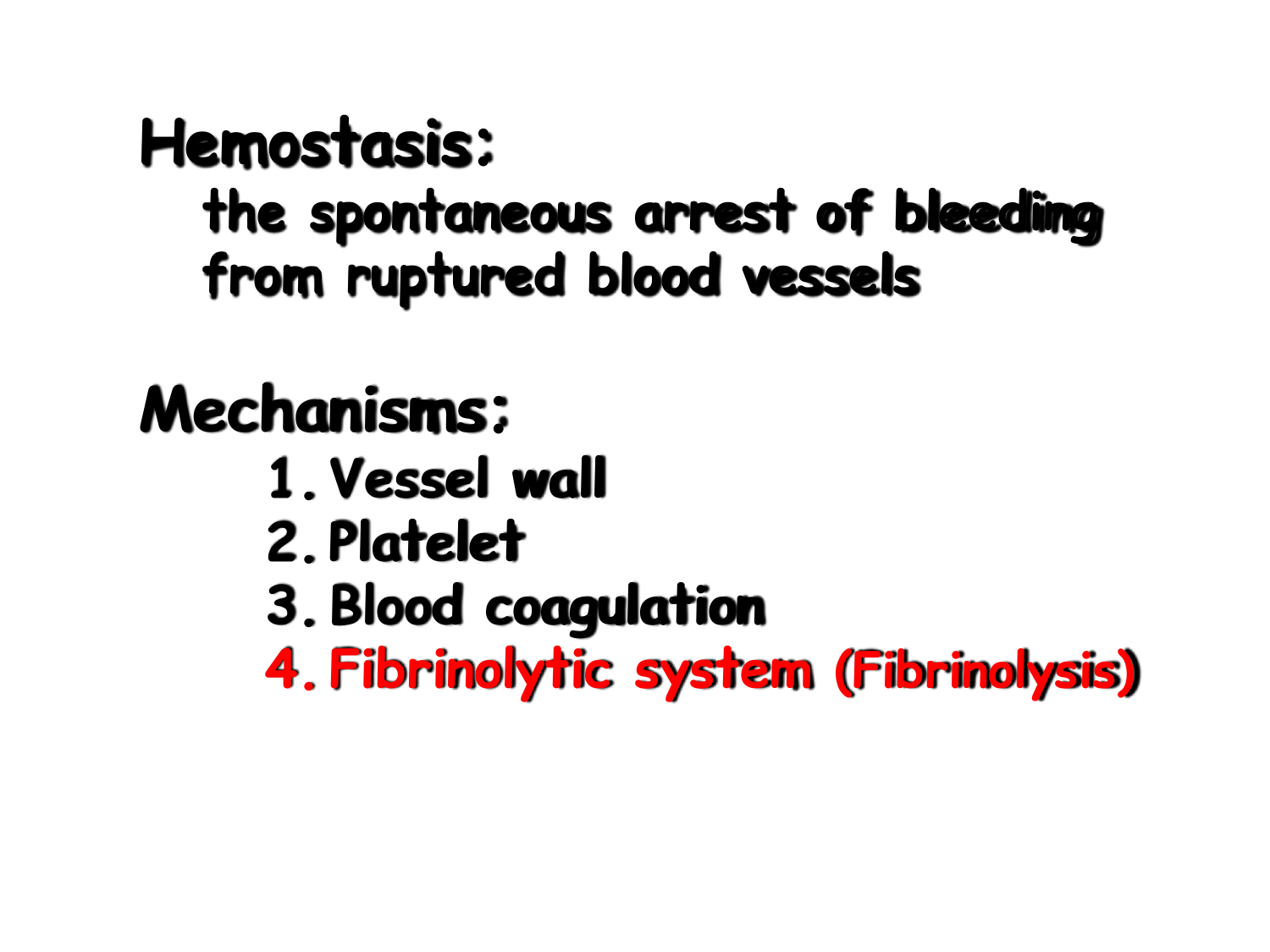

# Hemostasis:

the spontaneous arrest of bleeding
from ruptured blood vessels

Mechanisms:
Vessel wall
Platelet
Blood coagulation
Fibrinolytic system (Fibrinolysis)